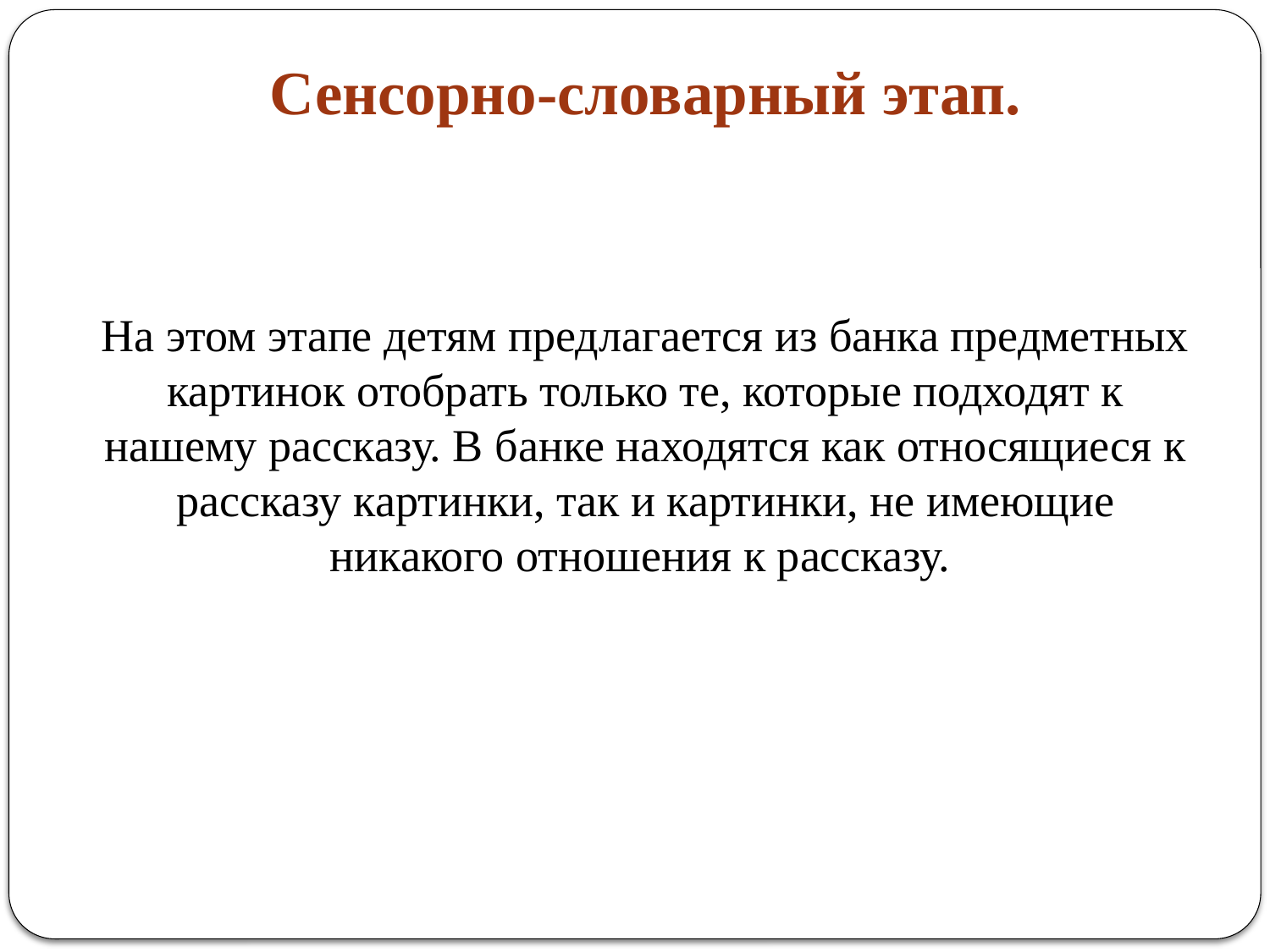

Сенсорно-словарный этап.

На этом этапе детям предлагается из банка предметных картинок отобрать только те, которые подходят к нашему рассказу. В банке находятся как относящиеся к рассказу картинки, так и картинки, не имеющие никакого отношения к рассказу.